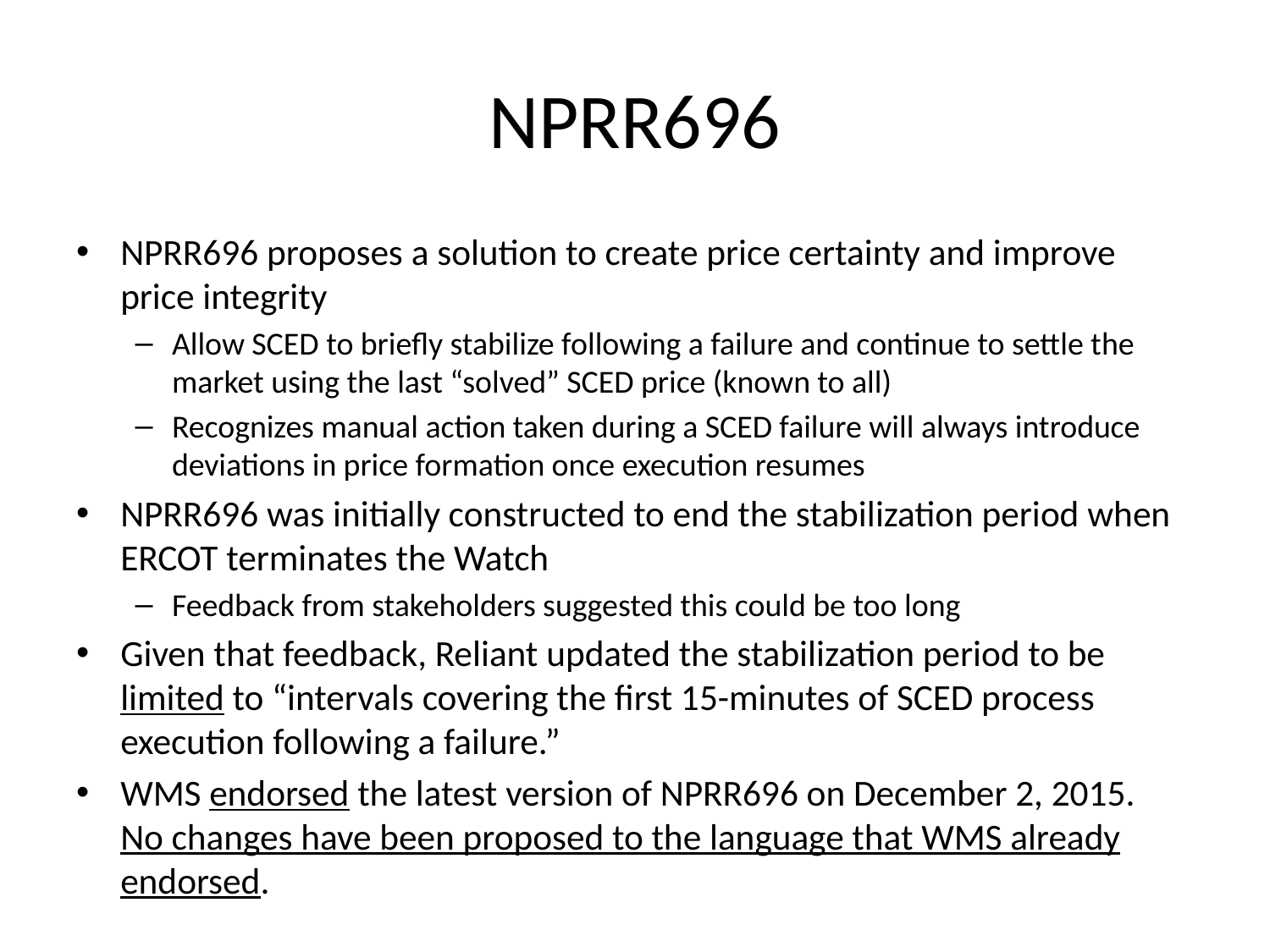

# NPRR696
NPRR696 proposes a solution to create price certainty and improve price integrity
Allow SCED to briefly stabilize following a failure and continue to settle the market using the last “solved” SCED price (known to all)
Recognizes manual action taken during a SCED failure will always introduce deviations in price formation once execution resumes
NPRR696 was initially constructed to end the stabilization period when ERCOT terminates the Watch
Feedback from stakeholders suggested this could be too long
Given that feedback, Reliant updated the stabilization period to be limited to “intervals covering the first 15-minutes of SCED process execution following a failure.”
WMS endorsed the latest version of NPRR696 on December 2, 2015.  No changes have been proposed to the language that WMS already endorsed.